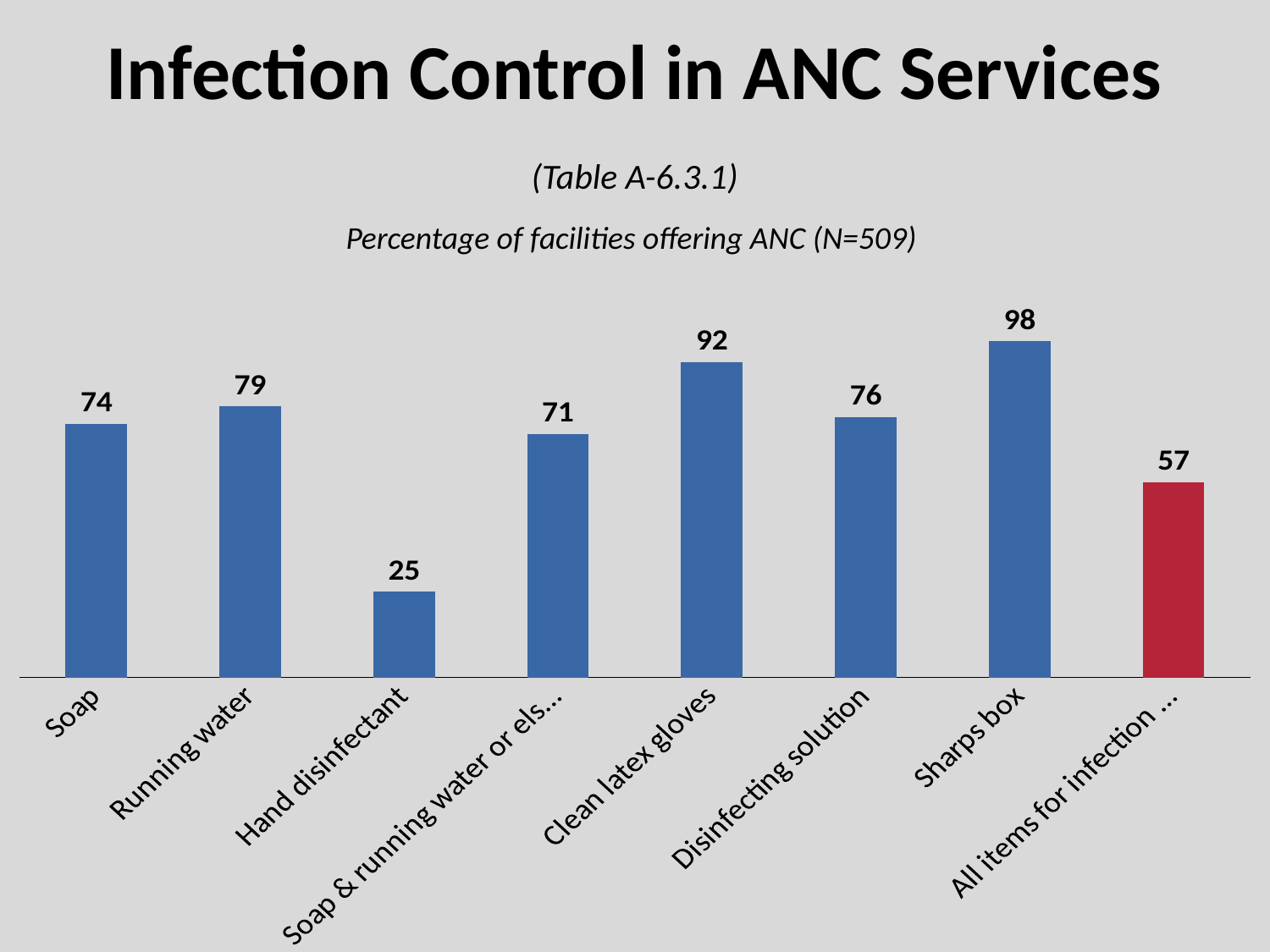

Infection Control in ANC Services
(Table A-6.3.1)
Percentage of facilities offering ANC (N=509)

### Chart

| Category | Column1 |
|---|---|
| Soap | 74.0 |
| Running water | 79.0 |
| Hand disinfectant | 25.0 |
| Soap & running water or else hand disinfectant | 71.0 |
| Clean latex gloves | 92.0 |
| Disinfecting solution | 76.0 |
| Sharps box | 98.0 |
| All items for infection control | 57.0 |